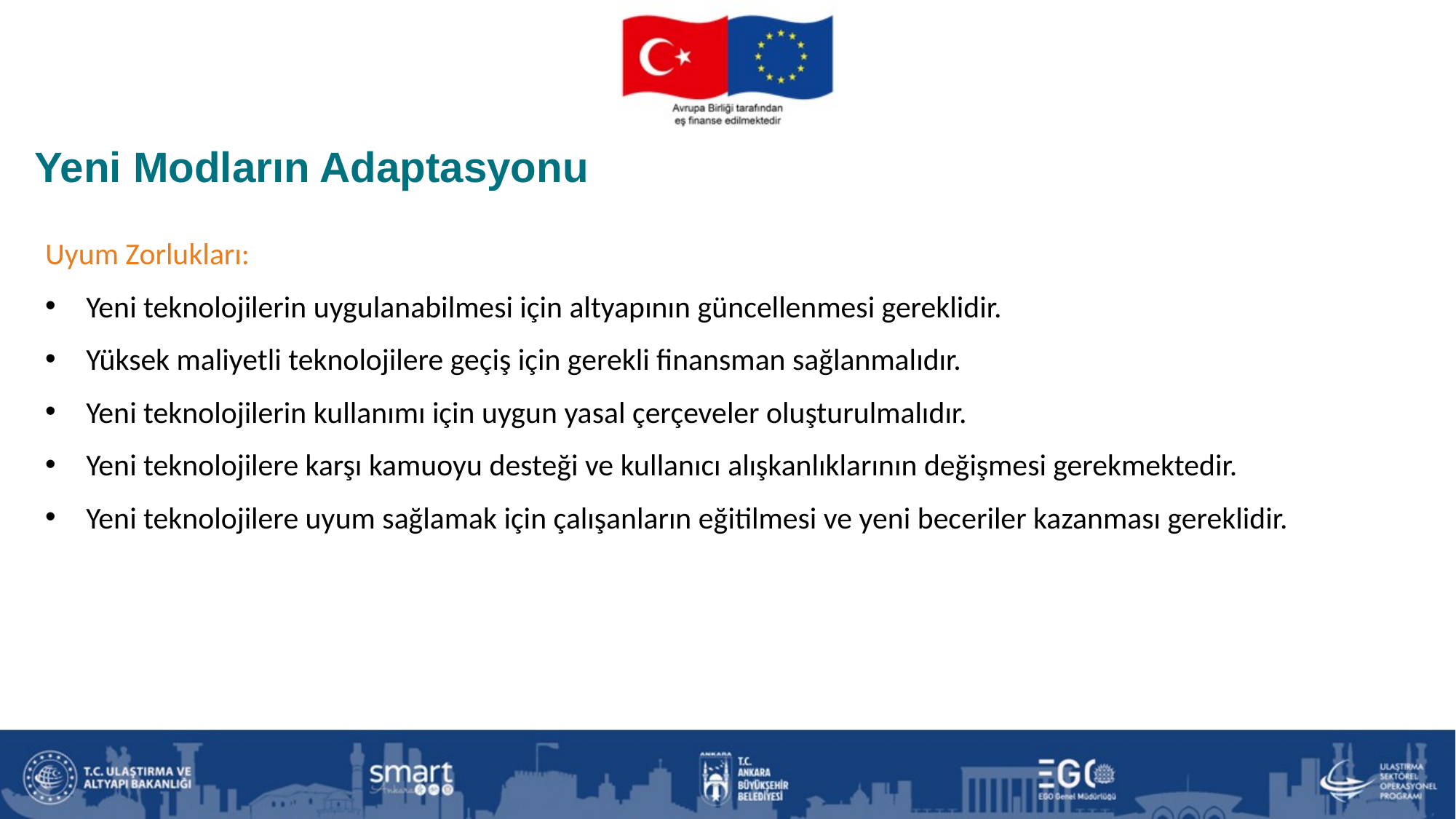

Yeni Modların Adaptasyonu

Uyum Zorlukları:
Yeni teknolojilerin uygulanabilmesi için altyapının güncellenmesi gereklidir.
Yüksek maliyetli teknolojilere geçiş için gerekli finansman sağlanmalıdır.
Yeni teknolojilerin kullanımı için uygun yasal çerçeveler oluşturulmalıdır.
Yeni teknolojilere karşı kamuoyu desteği ve kullanıcı alışkanlıklarının değişmesi gerekmektedir.
Yeni teknolojilere uyum sağlamak için çalışanların eğitilmesi ve yeni beceriler kazanması gereklidir.